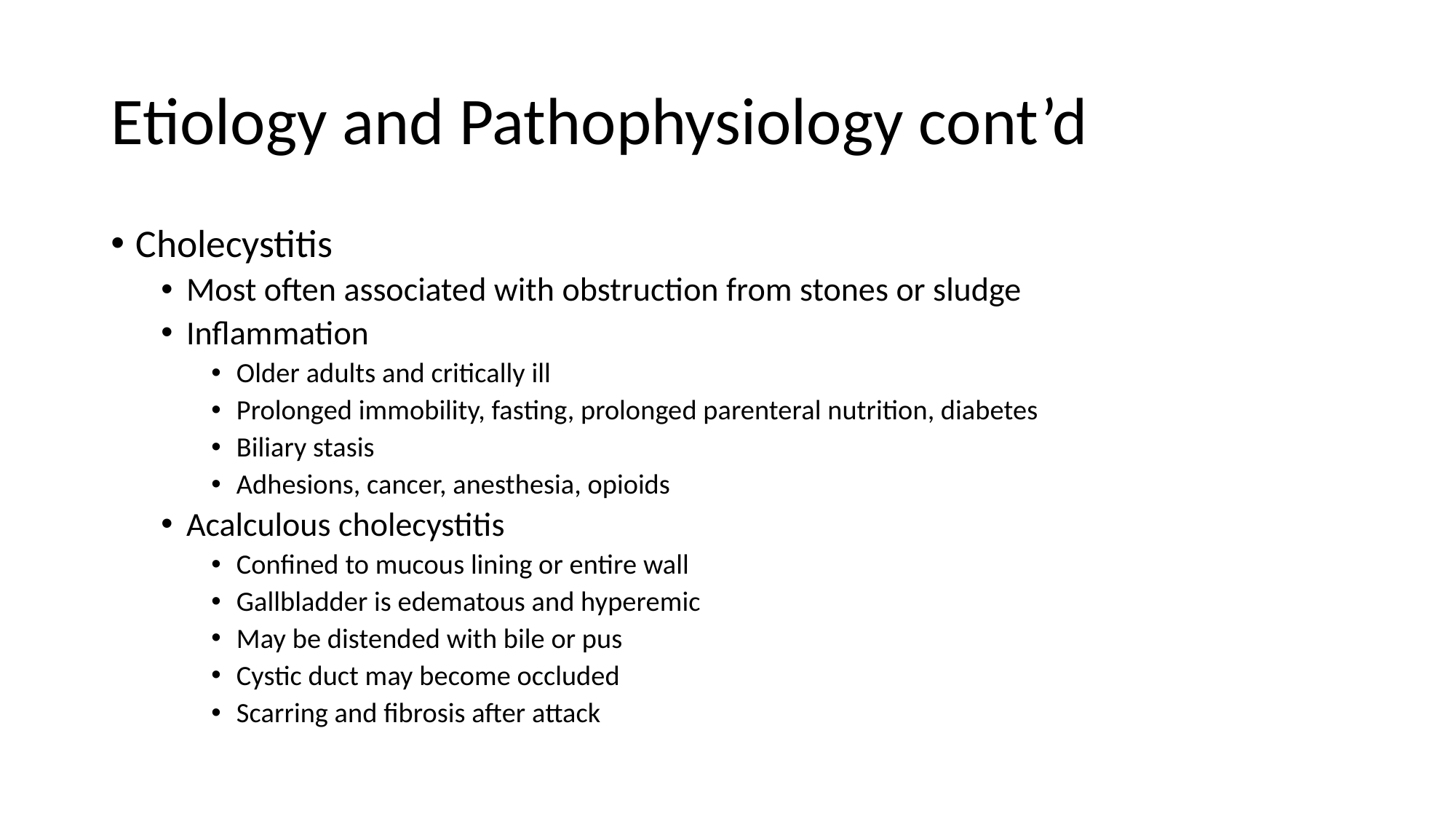

# Etiology and Pathophysiology cont’d
Cholecystitis
Most often associated with obstruction from stones or sludge
Inflammation
Older adults and critically ill
Prolonged immobility, fasting, prolonged parenteral nutrition, diabetes
Biliary stasis
Adhesions, cancer, anesthesia, opioids
Acalculous cholecystitis
Confined to mucous lining or entire wall
Gallbladder is edematous and hyperemic
May be distended with bile or pus
Cystic duct may become occluded
Scarring and fibrosis after attack